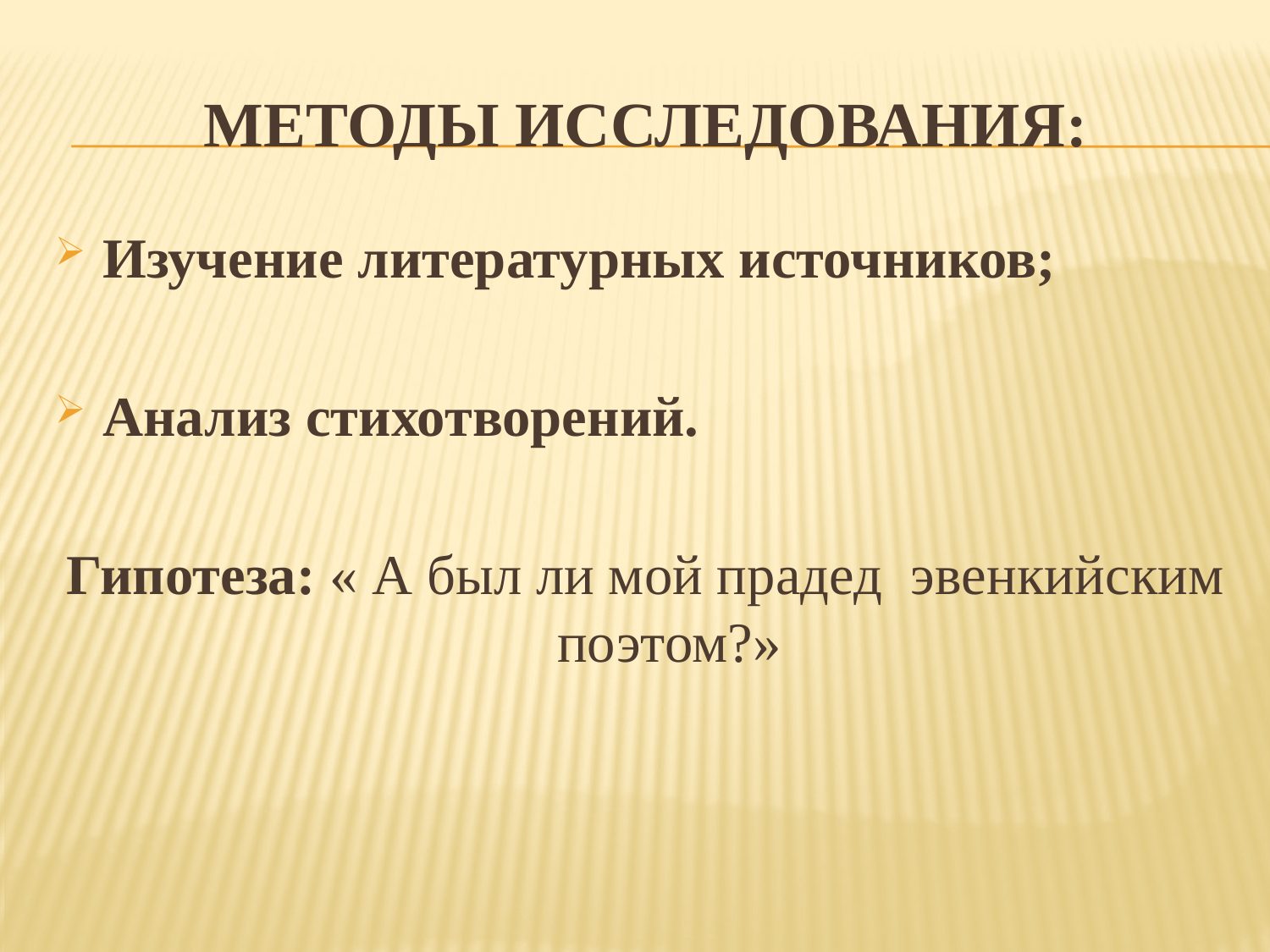

# Методы исследования:
Изучение литературных источников;

Анализ стихотворений.

Гипотеза: « А был ли мой прадед  эвенкийским поэтом?»